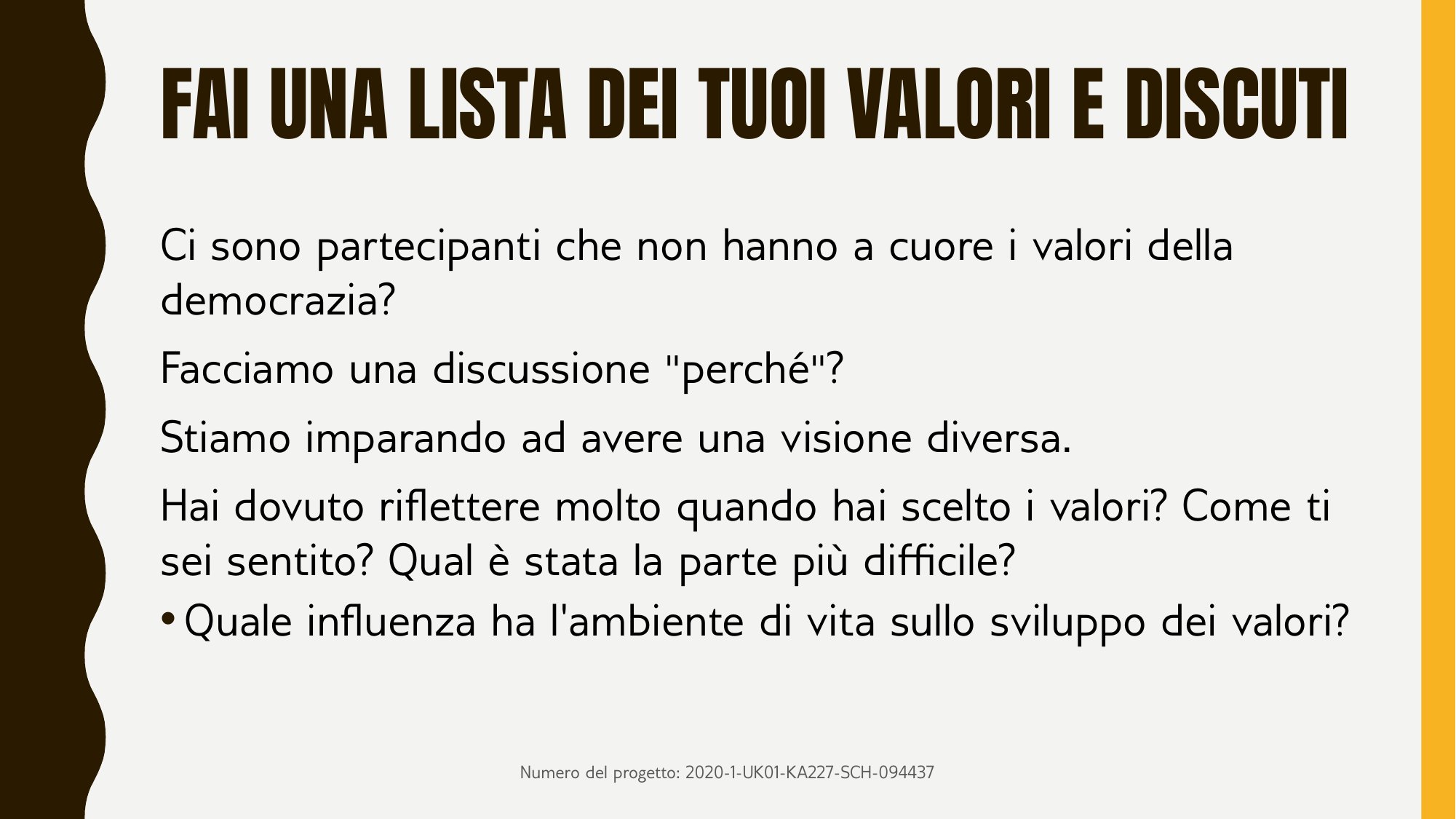

# FAI UNA LISTA DEI TUOI VALORI E DISCUTI

Ci sono partecipanti che non hanno a cuore i valori della democrazia?
Facciamo una discussione "perché"?
Stiamo imparando ad avere una visione diversa.
Hai dovuto riflettere molto quando hai scelto i valori? Come ti sei sentito? Qual è stata la parte più difficile?
Quale influenza ha l'ambiente di vita sullo sviluppo dei valori?
Numero del progetto: 2020-1-UK01-KA227-SCH-094437